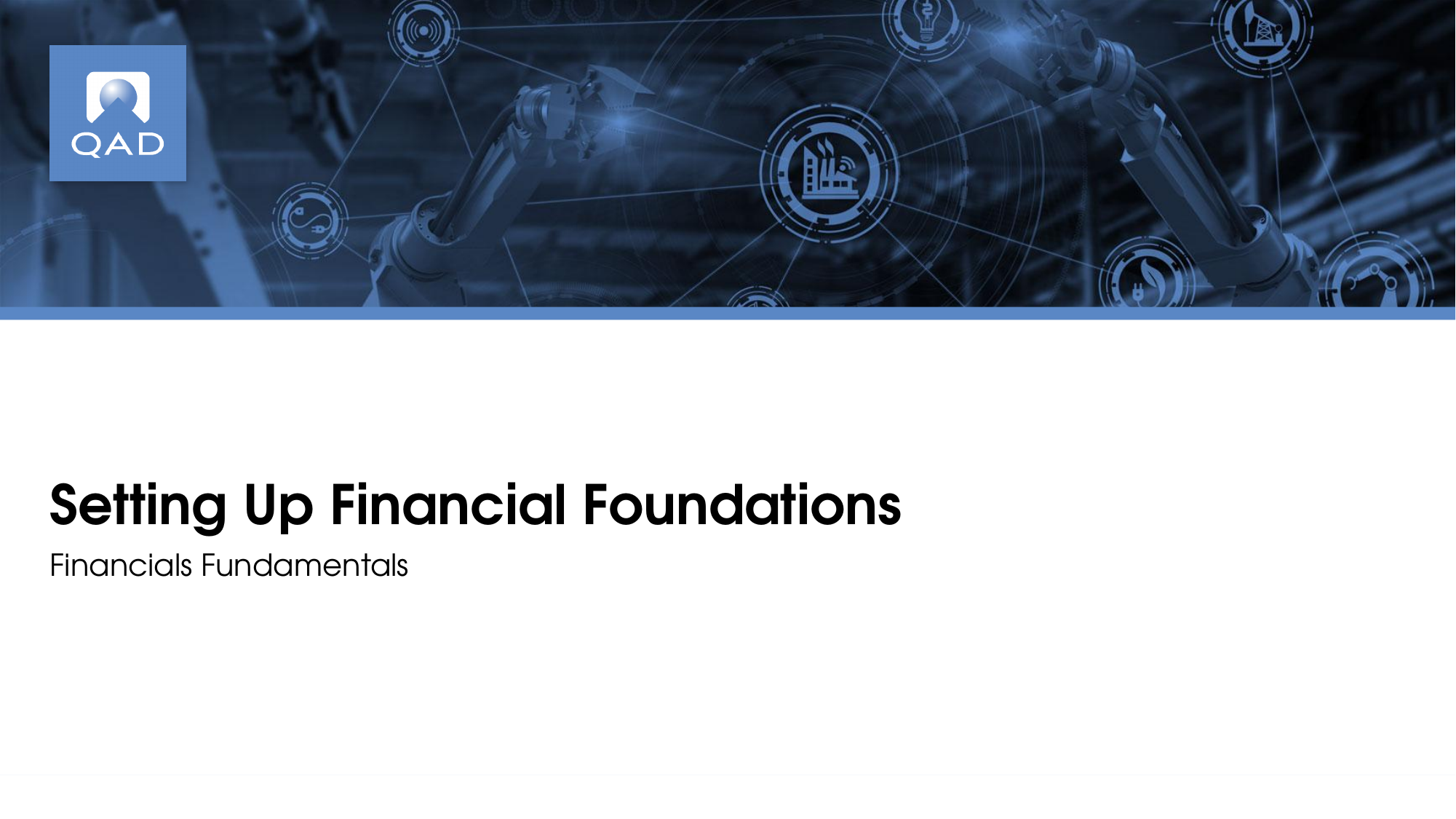

# Setting Up Financial Foundations
Financials Fundamentals
1